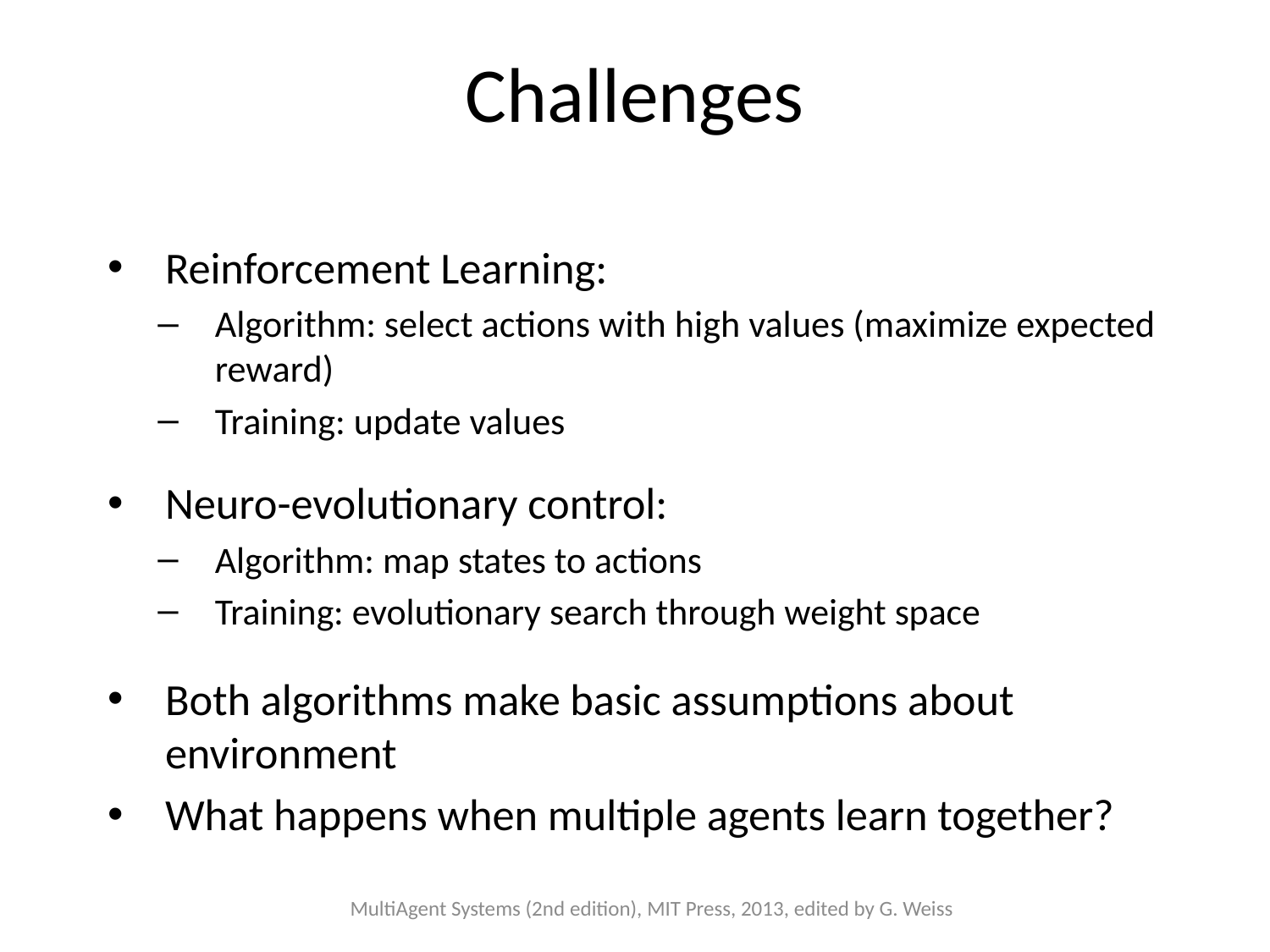

# Challenges
Reinforcement Learning:
Algorithm: select actions with high values (maximize expected reward)
Training: update values

Neuro-evolutionary control:
Algorithm: map states to actions
Training: evolutionary search through weight space

Both algorithms make basic assumptions about environment
What happens when multiple agents learn together?

MultiAgent Systems (2nd edition), MIT Press, 2013, edited by G. Weiss